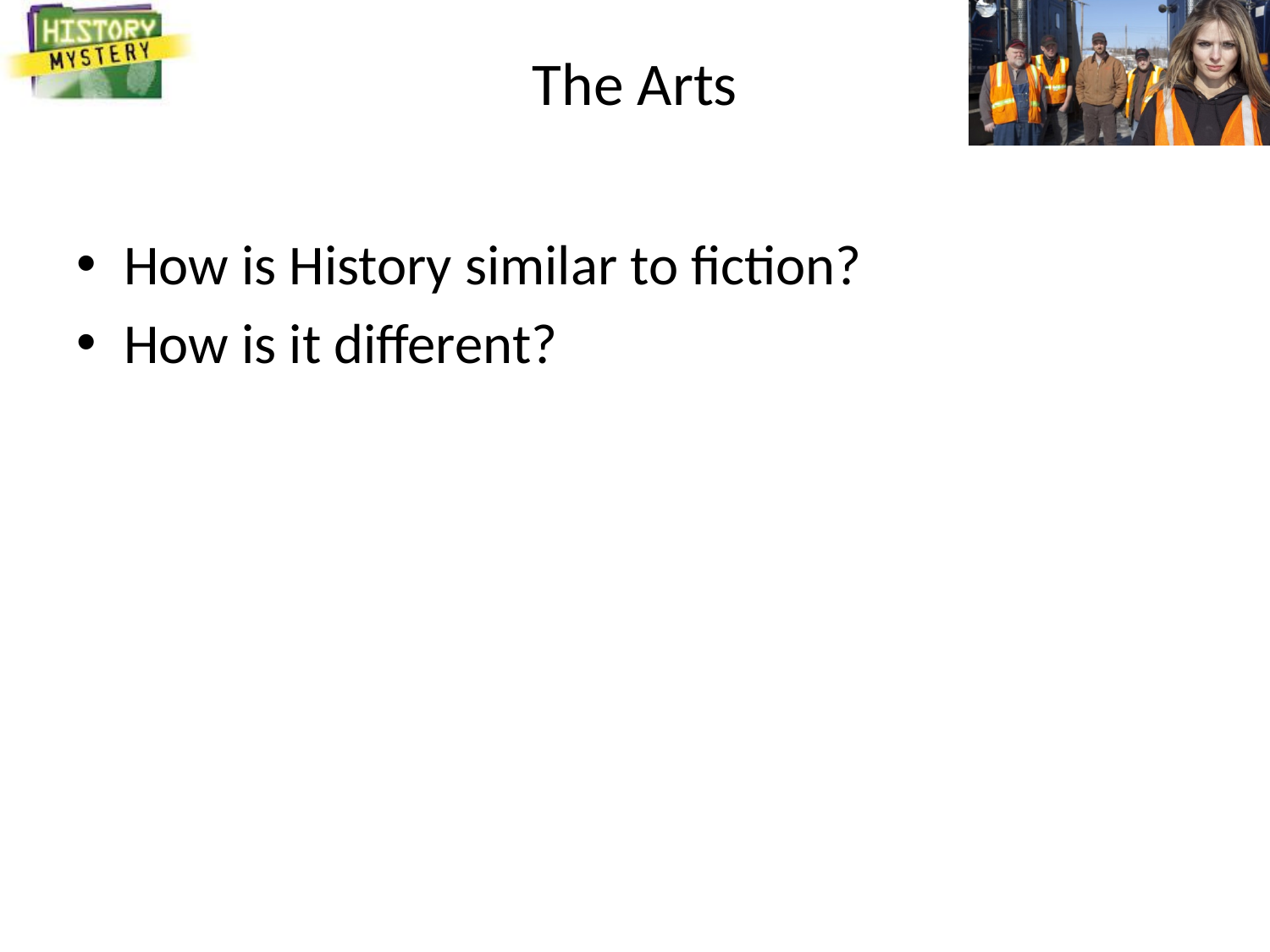

# The Arts
How is History similar to fiction?
How is it different?